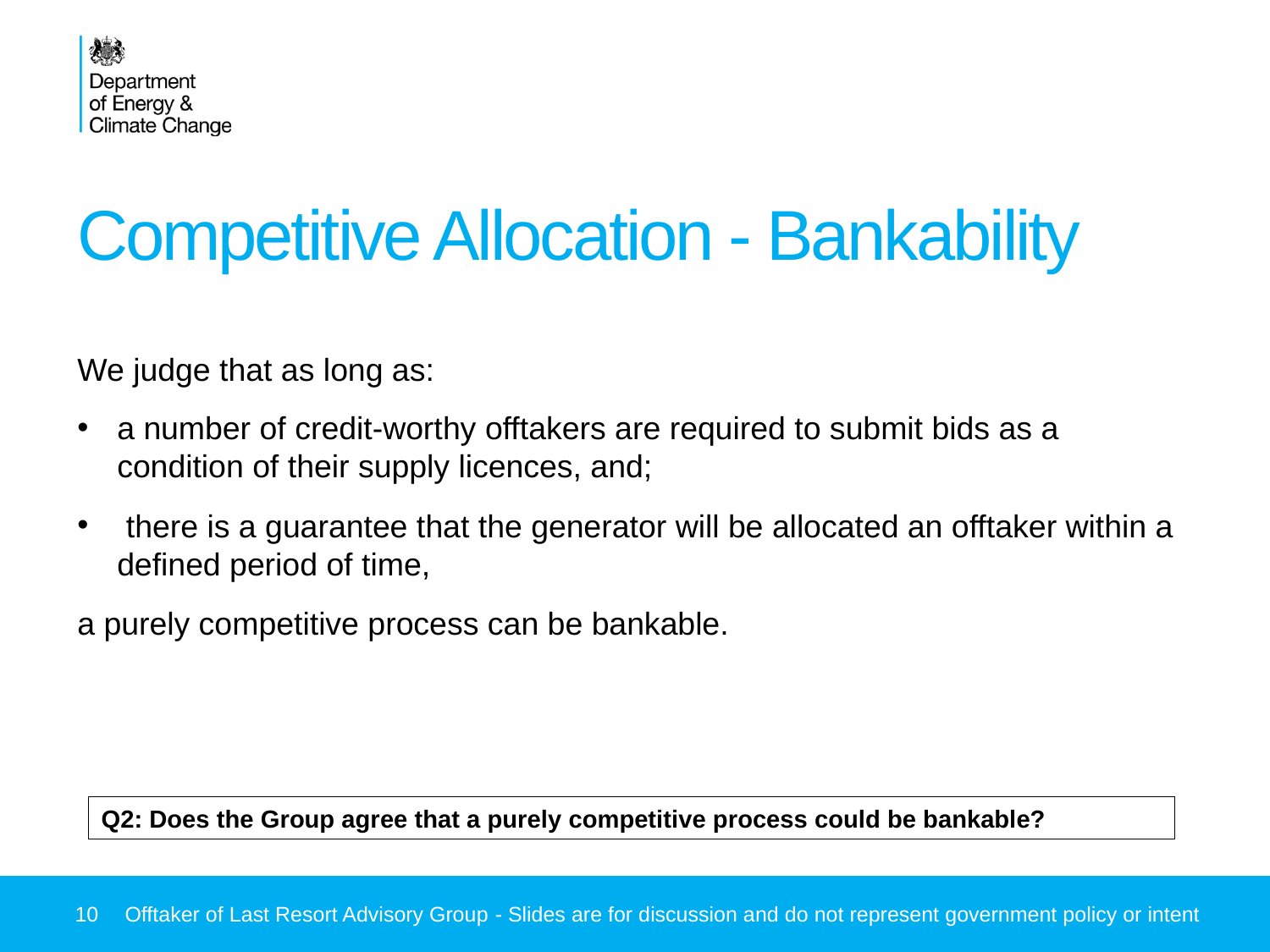

# Competitive Allocation - Bankability

We judge that as long as:
a number of credit-worthy offtakers are required to submit bids as a condition of their supply licences, and;
 there is a guarantee that the generator will be allocated an offtaker within a defined period of time,
a purely competitive process can be bankable.

Q2: Does the Group agree that a purely competitive process could be bankable?
10
Offtaker of Last Resort Advisory Group - Slides are for discussion and do not represent government policy or intent